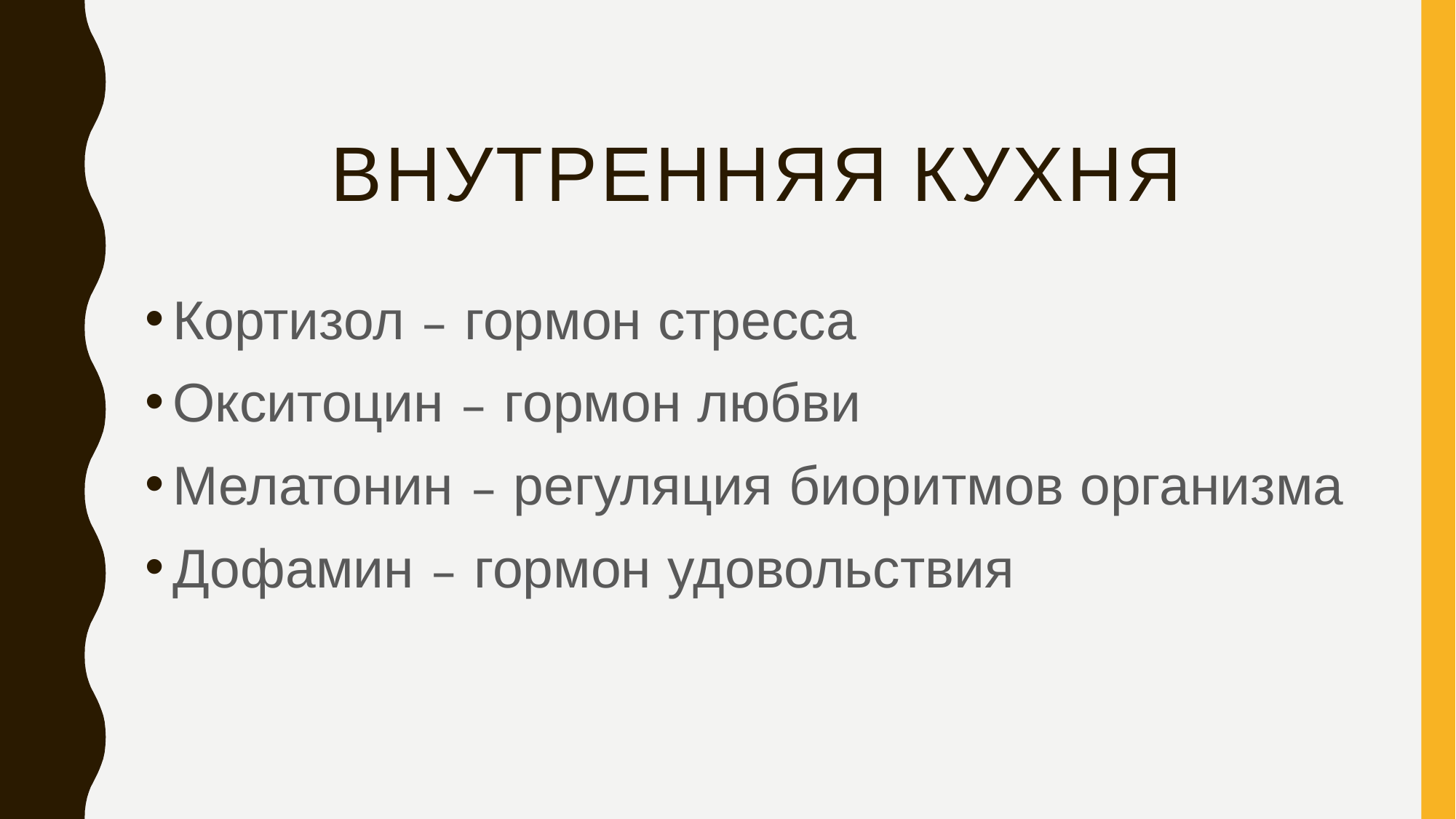

# Внутренняя кухня
Кортизол – гормон стресса
Окситоцин – гормон любви
Мелатонин – регуляция биоритмов организма
Дофамин – гормон удовольствия